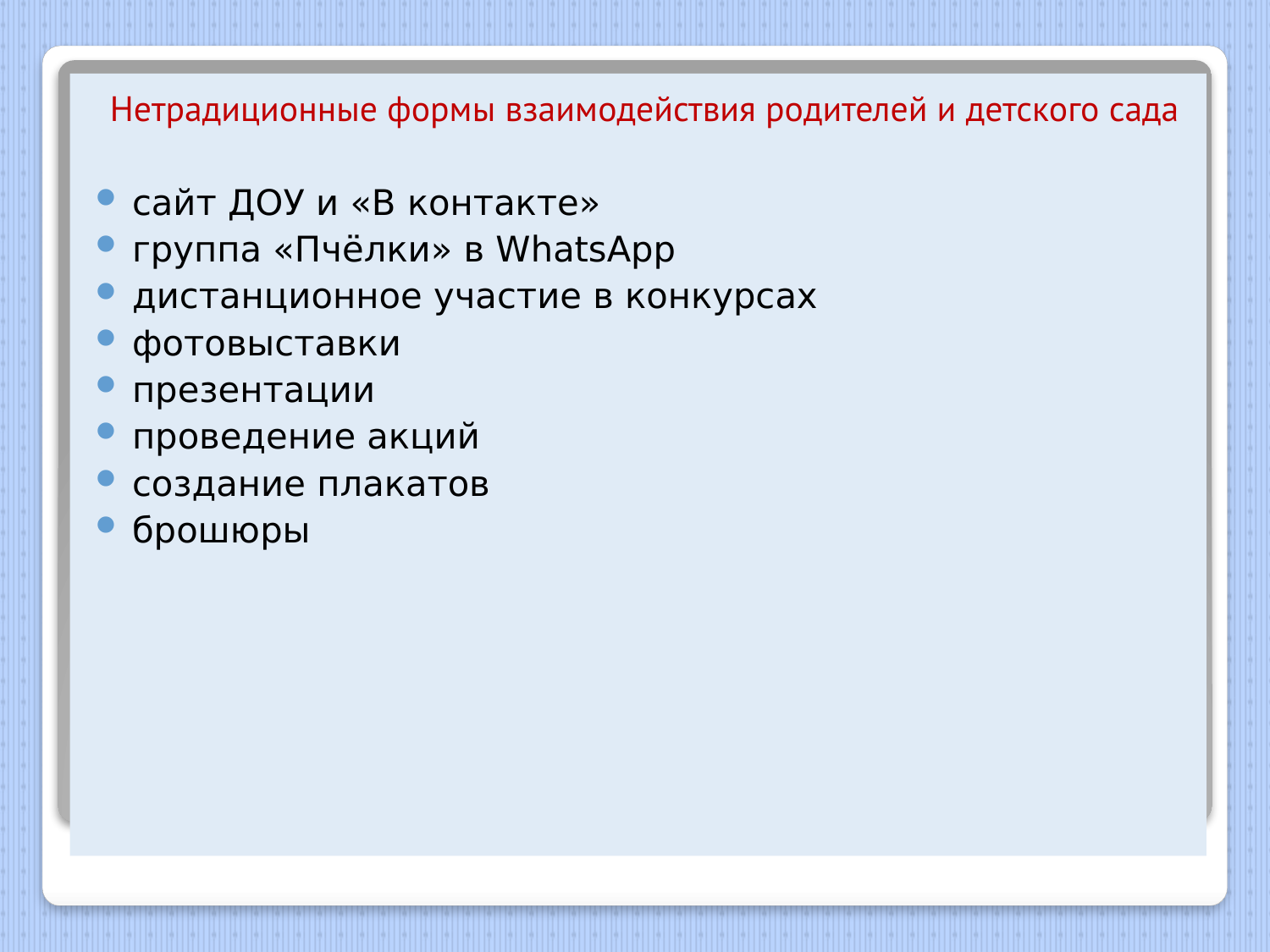

Нетрадиционные формы взаимодействия родителей и детского сада

сайт ДОУ и «В контакте»
группа «Пчёлки» в WhatsApp
дистанционное участие в конкурсах
фотовыставки
презентации
проведение акций
создание плакатов
брошюры

#